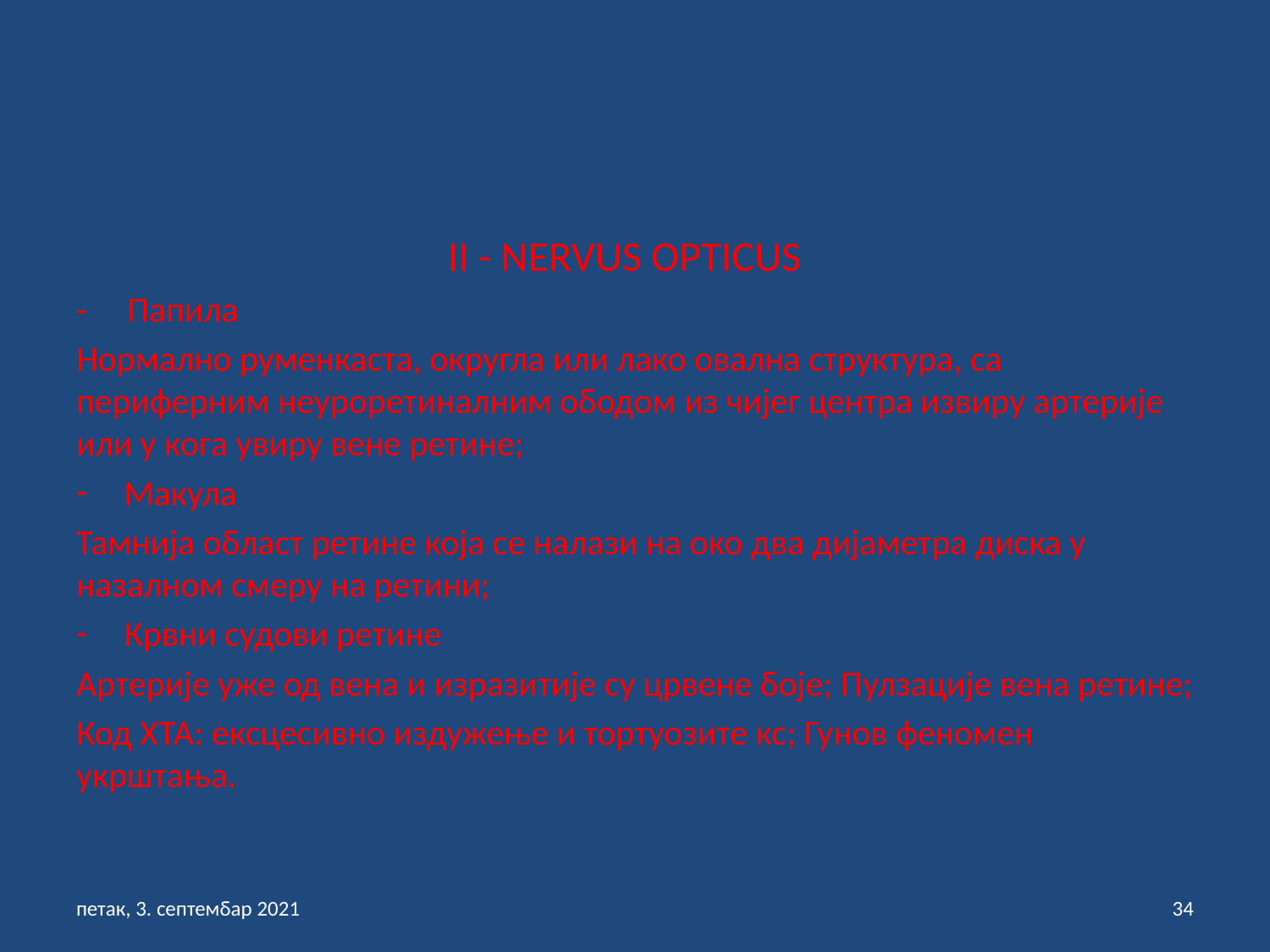

II - NERVUS OPTICUS
-     Папила
Нормално руменкаста, округла или лако овална структура, са периферним неуроретиналним ободом из чијег центра извиру артерије или у кога увиру вене ретине;
Макула
Тамнија област ретине која се налази на око два дијаметра диска у назалном смеру на ретини;
Крвни судови ретине
Артерије уже од вена и изразитије су црвене боје; Пулзације вена ретине;
Код ХТА: ексцесивно издужење и тортуозите кс; Гунов феномен укрштања.
петак, 3. септембар 2021
34